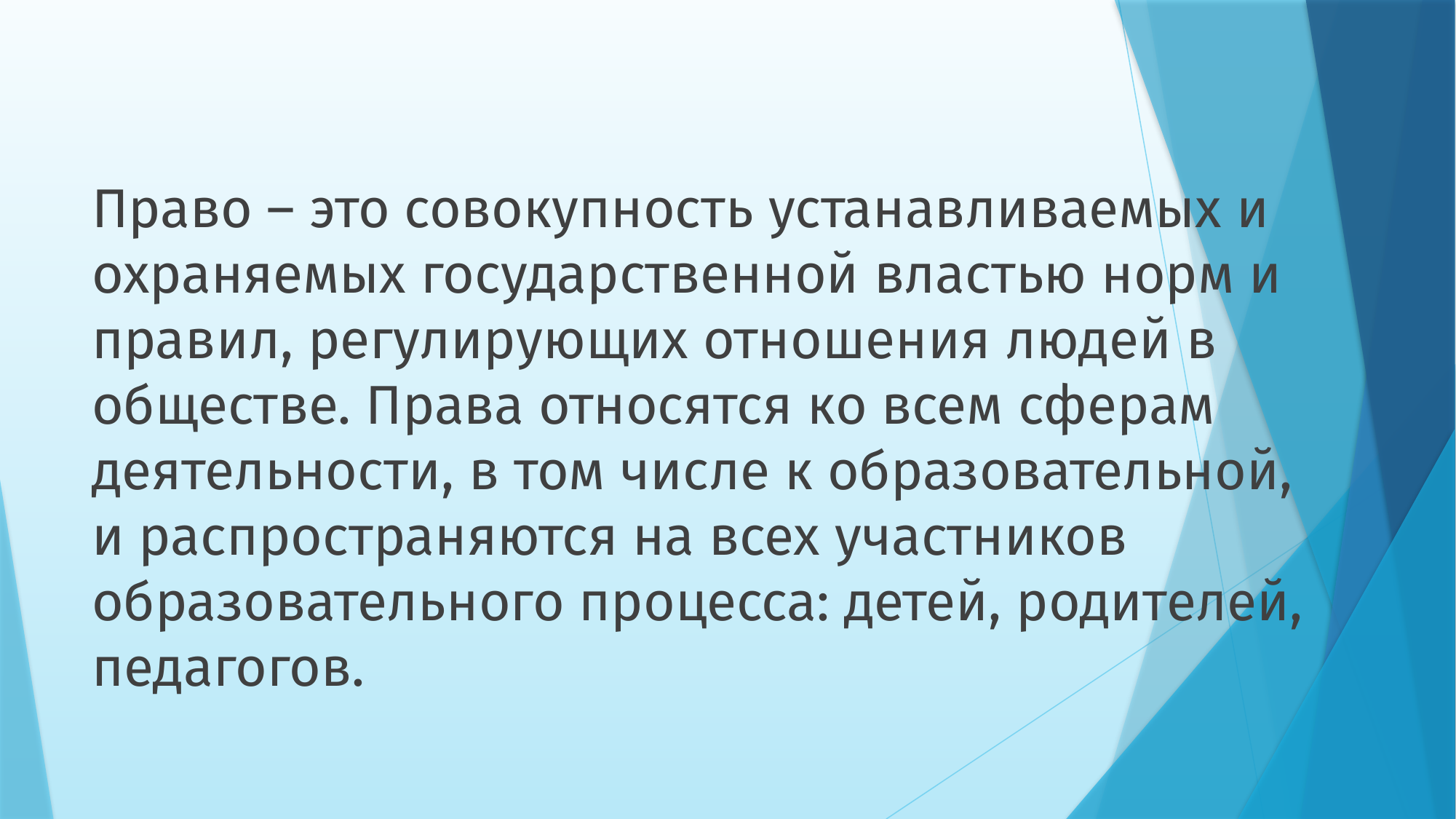

#
Право – это совокупность устанавливаемых и охраняемых государственной властью норм и правил, регулирующих отношения людей в обществе. Права относятся ко всем сферам деятельности, в том числе к образовательной, и распространяются на всех участников образовательного процесса: детей, родителей, педагогов.